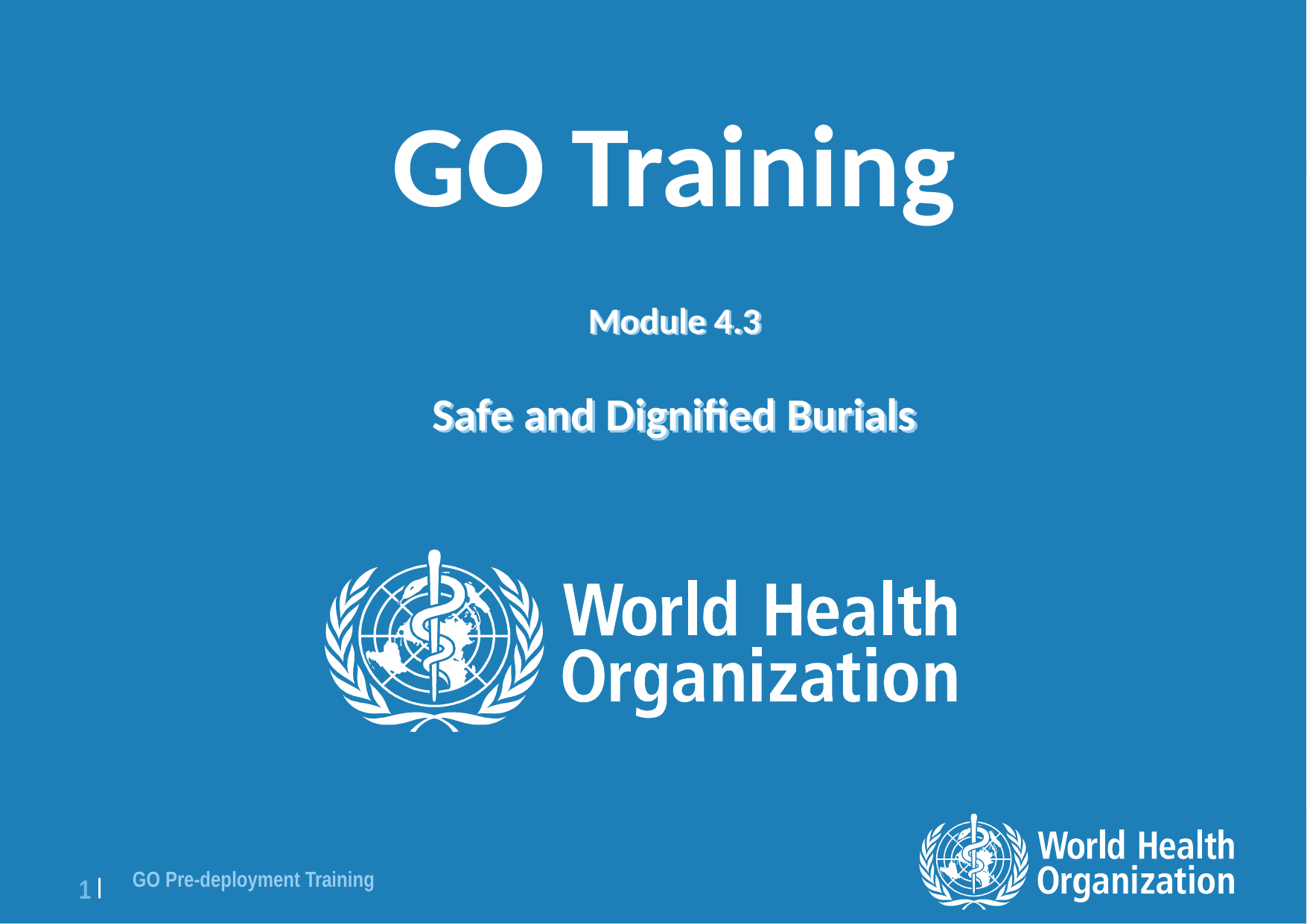

GO Training
# Module 4.3 Safe and Dignified Burials